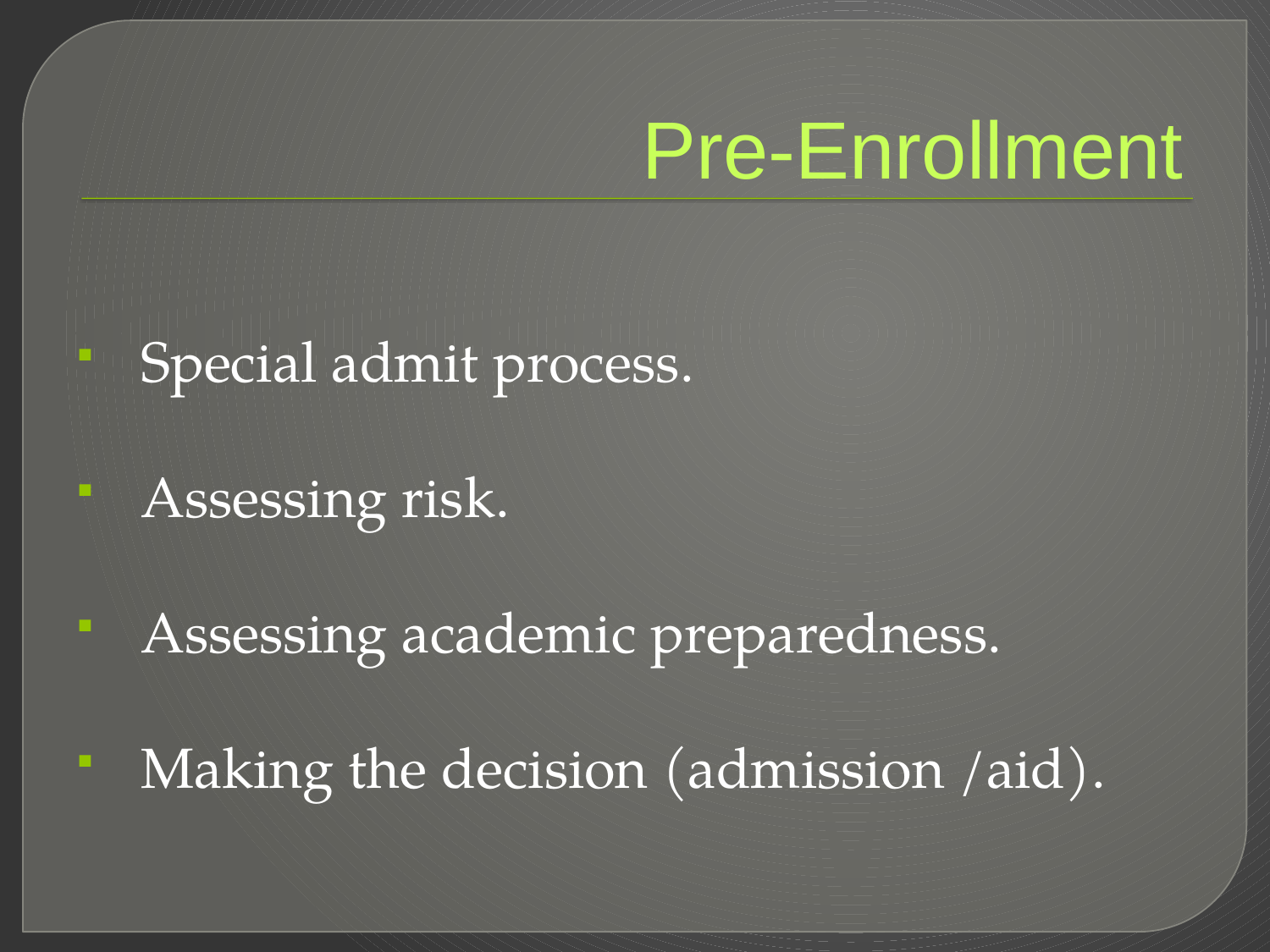

# Pre-Enrollment
Special admit process.

Assessing risk.

Assessing academic preparedness.

Making the decision (admission /aid).